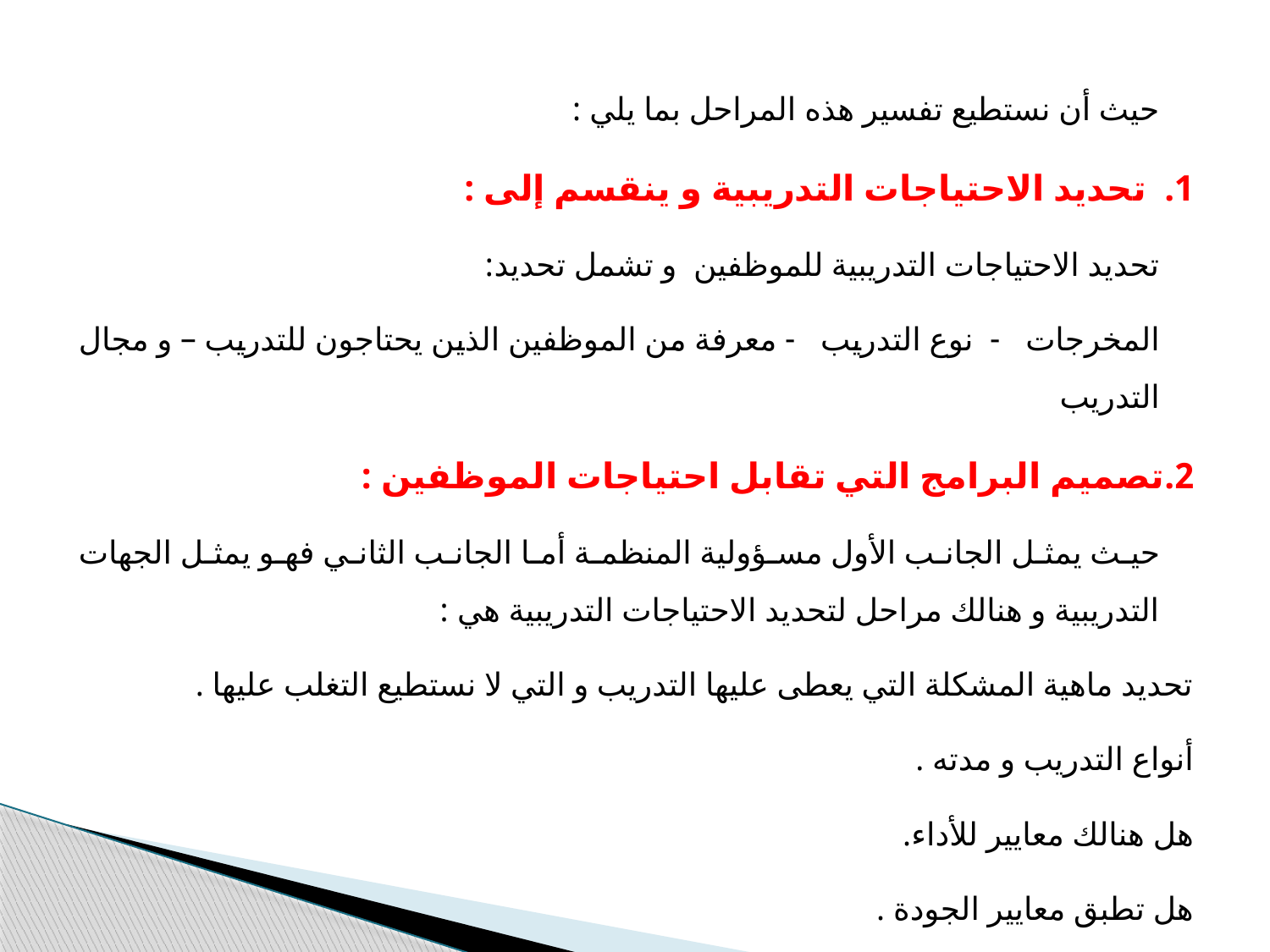

حيث أن نستطيع تفسير هذه المراحل بما يلي :
تحديد الاحتياجات التدريبية و ينقسم إلى :
تحديد الاحتياجات التدريبية للموظفين  و تشمل تحديد:
المخرجات   -  نوع التدريب   - معرفة من الموظفين الذين يحتاجون للتدريب – و مجال التدريب
2.تصميم البرامج التي تقابل احتياجات الموظفين :
حيث يمثل الجانب الأول مسؤولية المنظمة أما الجانب الثاني فهو يمثل الجهات التدريبية و هنالك مراحل لتحديد الاحتياجات التدريبية هي :
تحديد ماهية المشكلة التي يعطى عليها التدريب و التي لا نستطيع التغلب عليها .
أنواع التدريب و مدته .
هل هنالك معايير للأداء.
هل تطبق معايير الجودة .